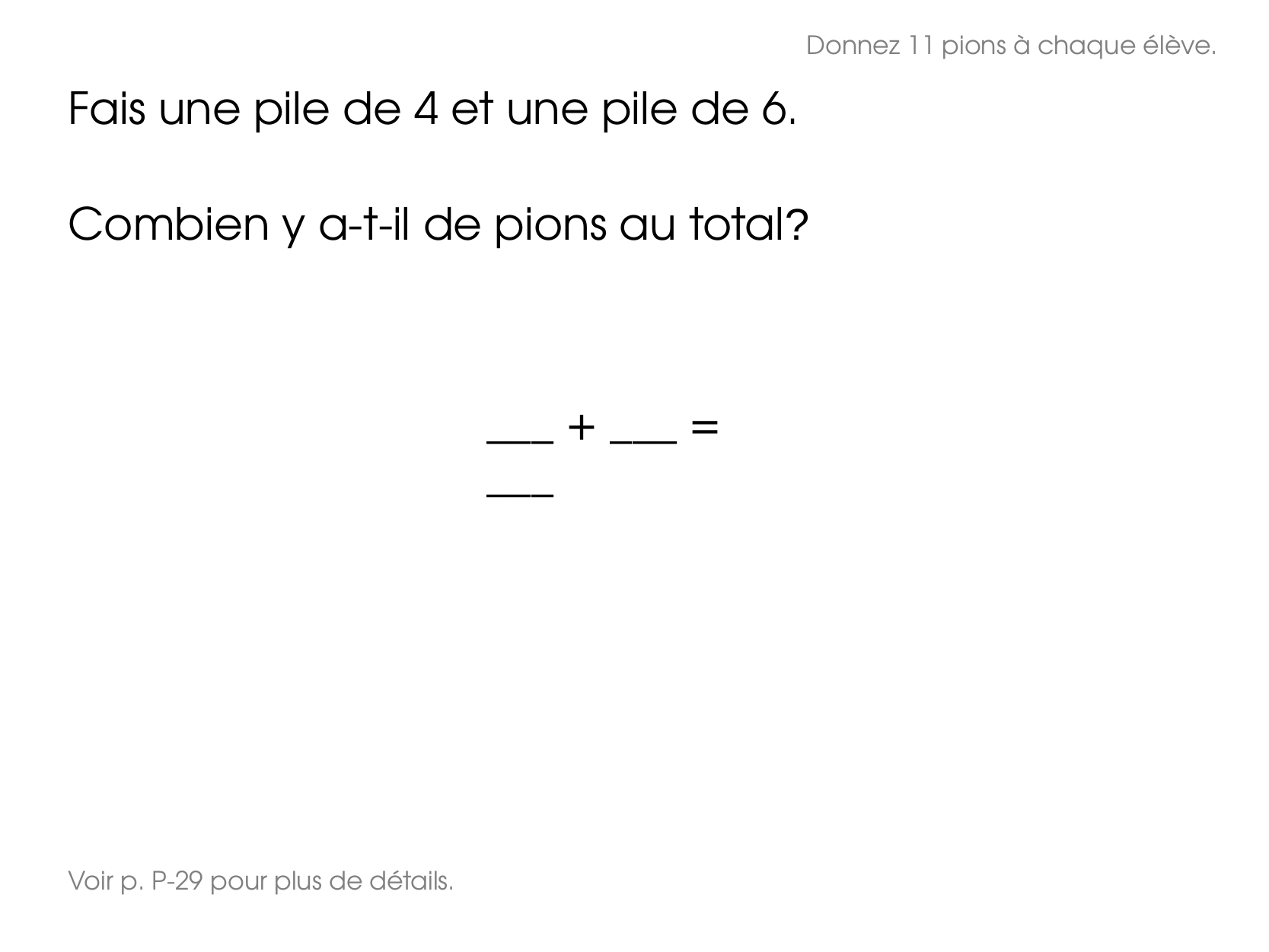

Donnez 11 pions à chaque élève.
Fais une pile de 4 et une pile de 6.
Combien y a-t-il de pions au total?
___ + ___ = ___
Voir p. P-29 pour plus de détails.